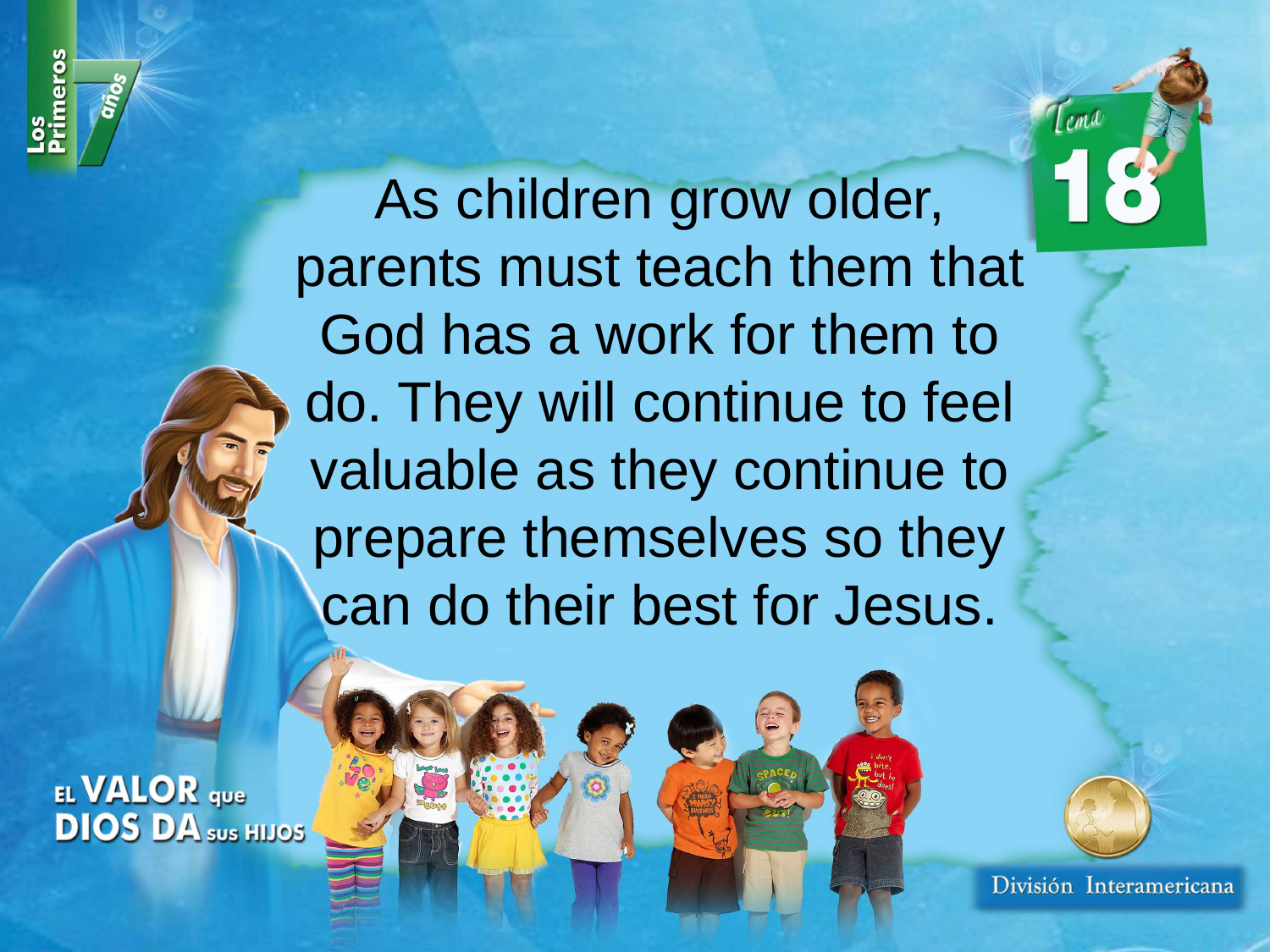

As children grow older, parents must teach them that God has a work for them to do. They will continue to feel valuable as they continue to prepare themselves so they can do their best for Jesus.